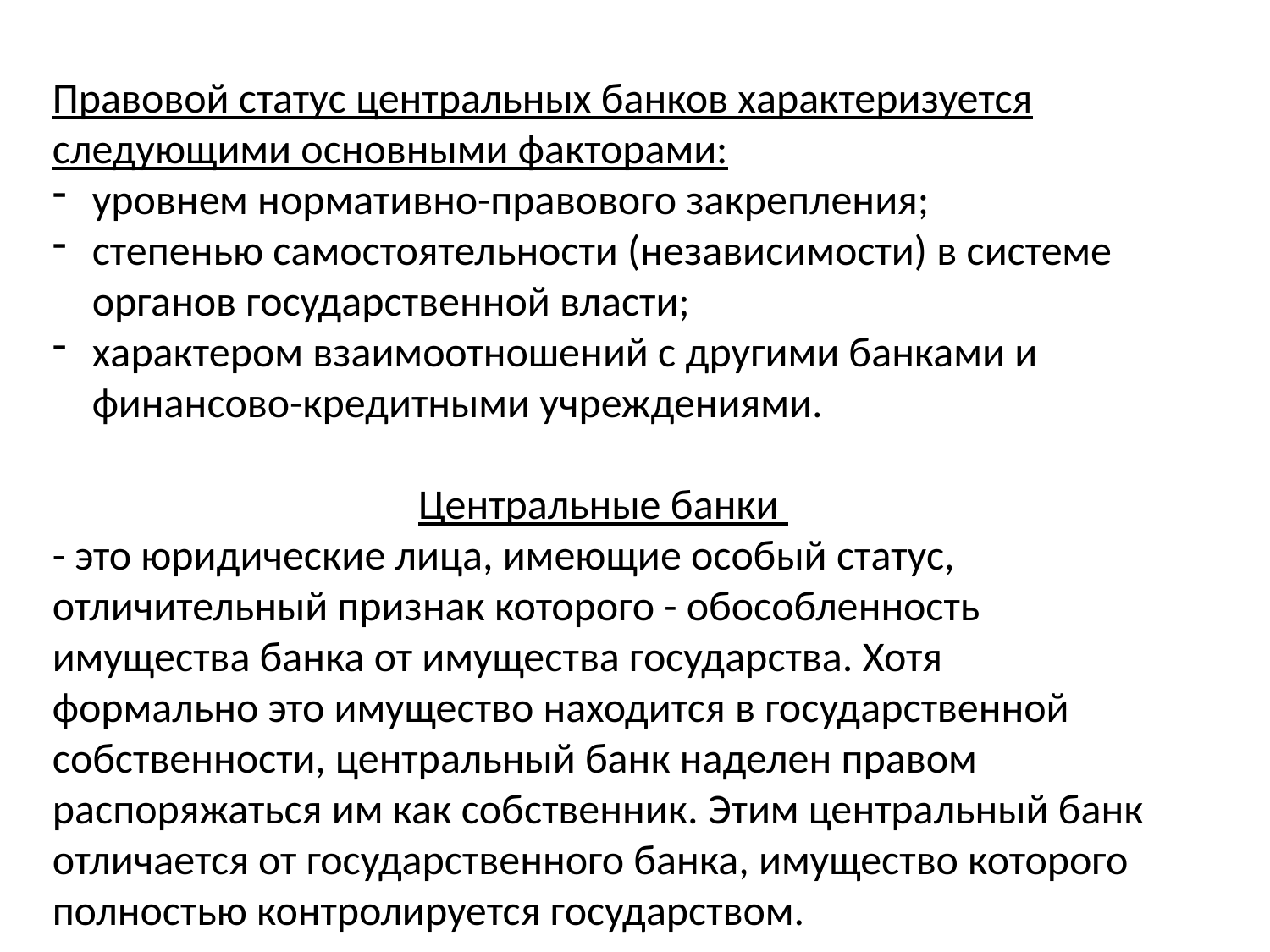

Правовой статус центральных банков характеризуется следующими основными факторами:
уровнем нормативно-правового закрепления;
степенью самостоятельности (независимости) в системе органов государственной власти;
характером взаимоотношений с другими банками и финансово-кредитными учреждениями.

Центральные банки
- это юридические лица, имеющие особый статус, отличительный признак которого - обособленность имущества банка от имущества государства. Хотя формально это имущество находится в государственной собственности, центральный банк наделен правом распоряжаться им как собственник. Этим центральный банк отличается от государственного банка, имущество которого полностью контролируется государством.